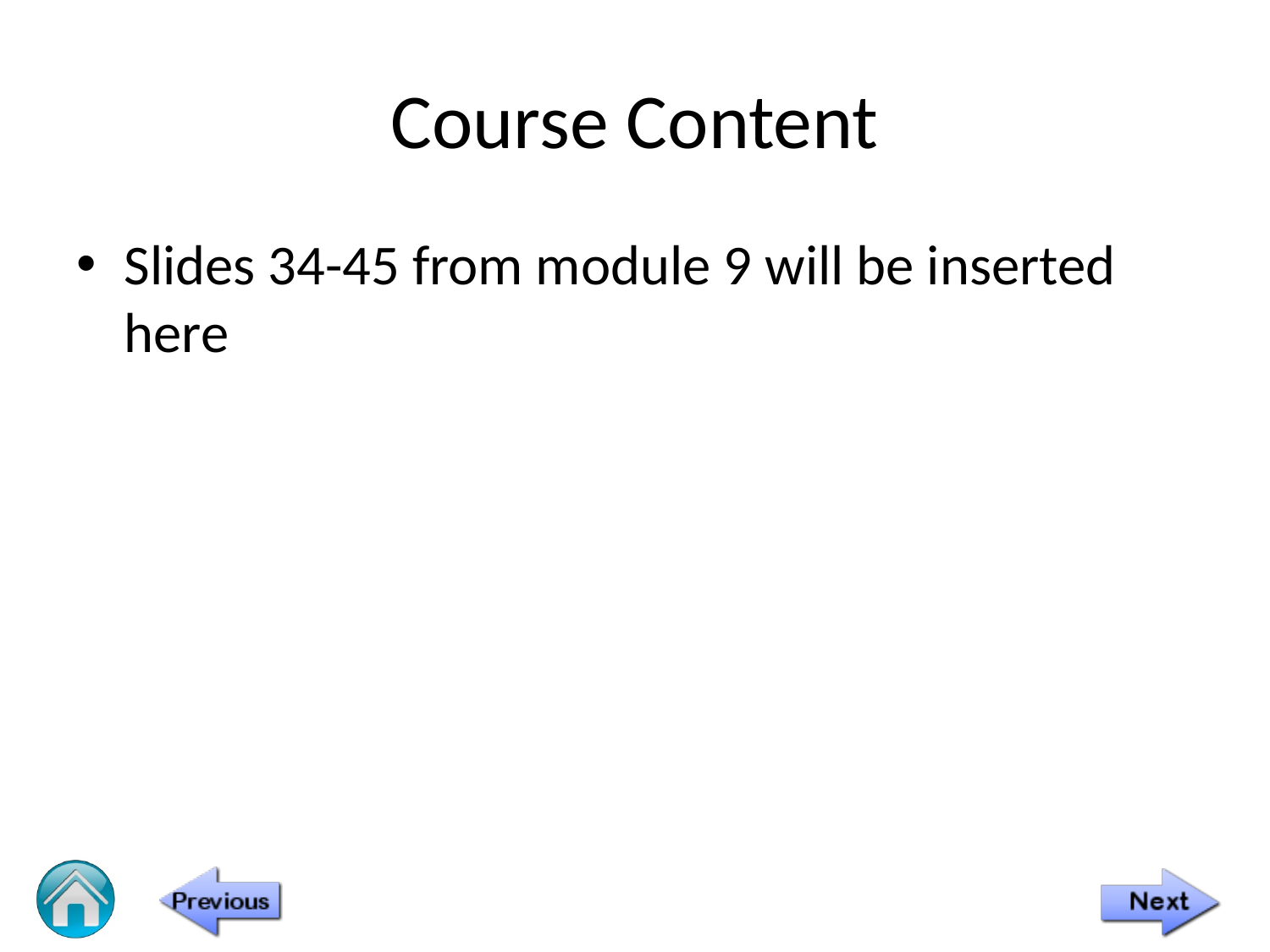

# Course Content
Slides 34-45 from module 9 will be inserted here